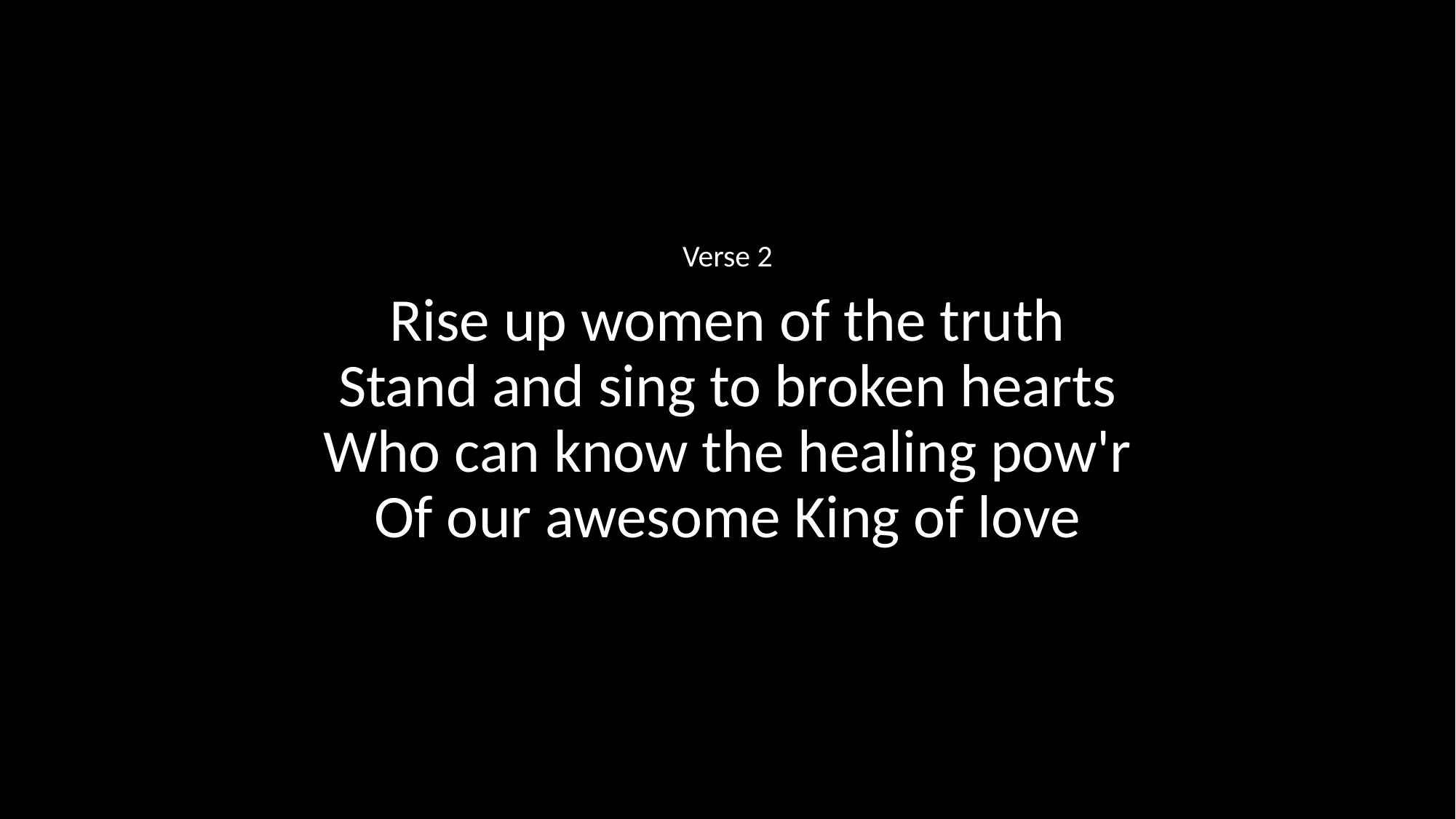

Verse 2
Rise up women of the truth
Stand and sing to broken hearts
Who can know the healing pow'r
Of our awesome King of love